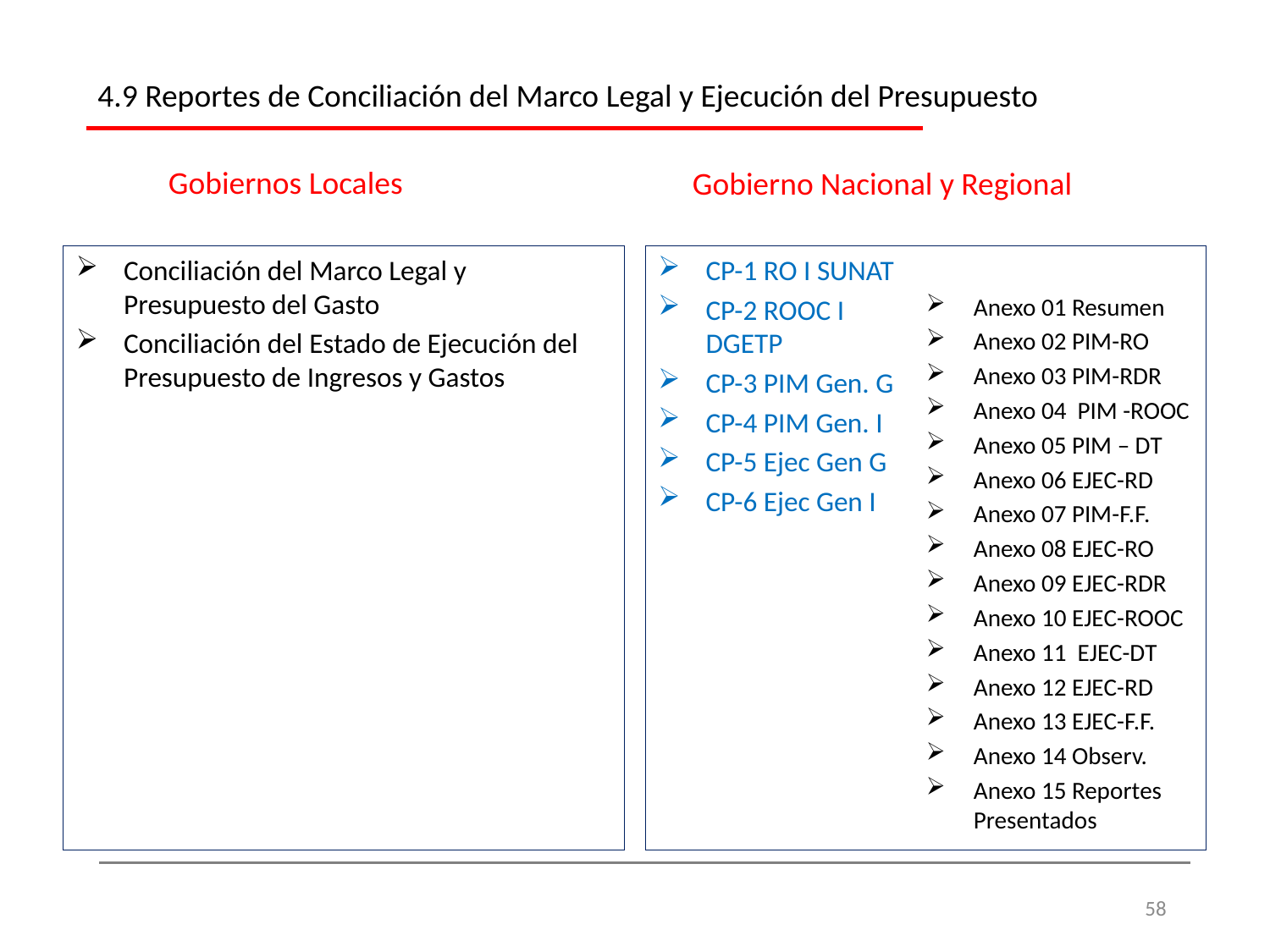

4.9 Reportes de Conciliación del Marco Legal y Ejecución del Presupuesto
Gobiernos Locales
Gobierno Nacional y Regional
Conciliación del Marco Legal y Presupuesto del Gasto
Conciliación del Estado de Ejecución del Presupuesto de Ingresos y Gastos
CP-1 RO I SUNAT
CP-2 ROOC I DGETP
CP-3 PIM Gen. G
CP-4 PIM Gen. I
CP-5 Ejec Gen G
CP-6 Ejec Gen I

Anexo 01 Resumen
Anexo 02 PIM-RO
Anexo 03 PIM-RDR
Anexo 04  PIM -ROOC
Anexo 05 PIM – DT
Anexo 06 EJEC-RD
Anexo 07 PIM-F.F.
Anexo 08 EJEC-RO
Anexo 09 EJEC-RDR
Anexo 10 EJEC-ROOC
Anexo 11  EJEC-DT
Anexo 12 EJEC-RD
Anexo 13 EJEC-F.F.
Anexo 14 Observ.
Anexo 15 Reportes Presentados

58